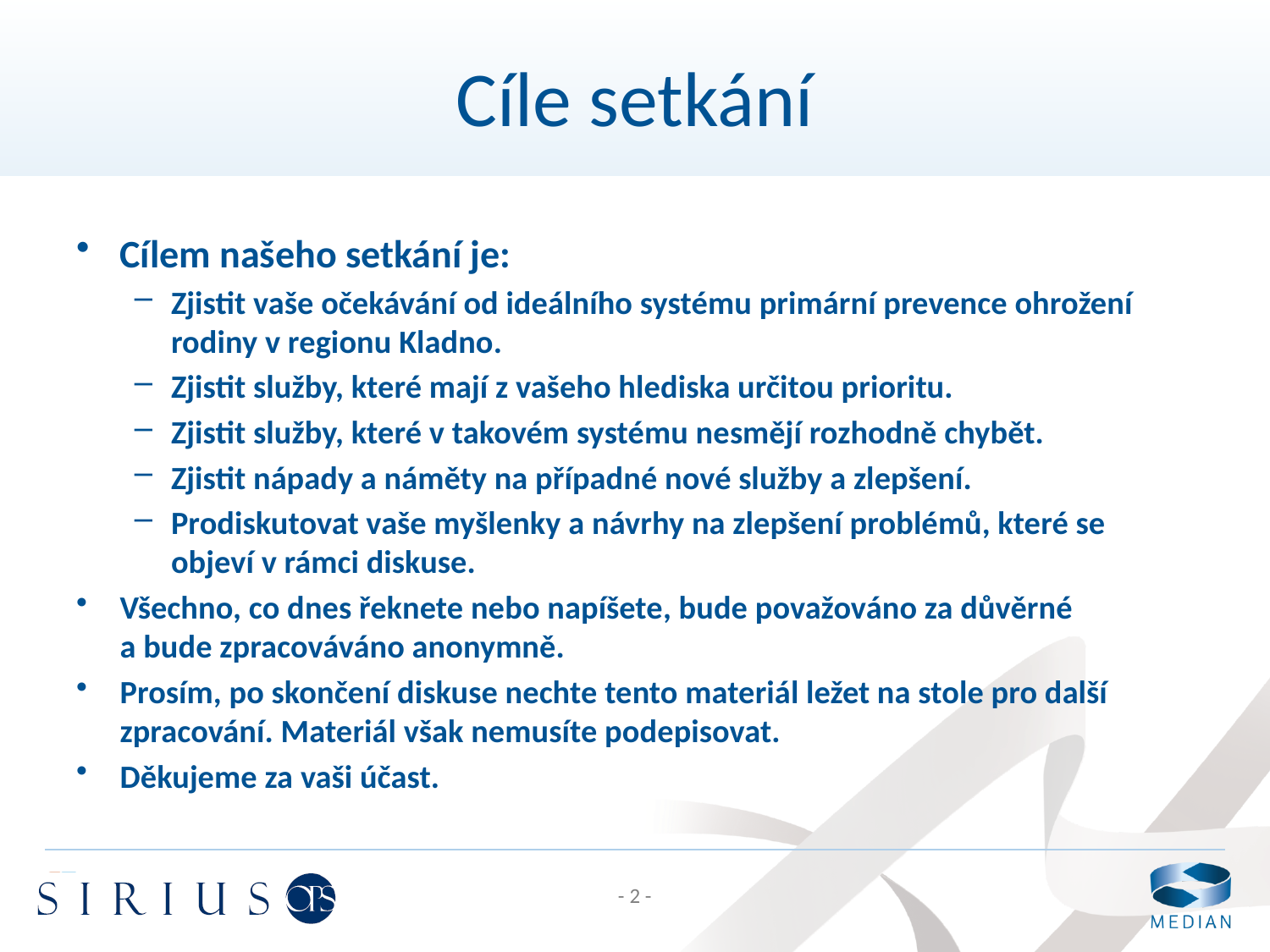

# Cíle setkání
Cílem našeho setkání je:
Zjistit vaše očekávání od ideálního systému primární prevence ohrožení rodiny v regionu Kladno.
Zjistit služby, které mají z vašeho hlediska určitou prioritu.
Zjistit služby, které v takovém systému nesmějí rozhodně chybět.
Zjistit nápady a náměty na případné nové služby a zlepšení.
Prodiskutovat vaše myšlenky a návrhy na zlepšení problémů, které se objeví v rámci diskuse.
Všechno, co dnes řeknete nebo napíšete, bude považováno za důvěrné
a bude zpracováváno anonymně.
Prosím, po skončení diskuse nechte tento materiál ležet na stole pro další zpracování. Materiál však nemusíte podepisovat.
Děkujeme za vaši účast.